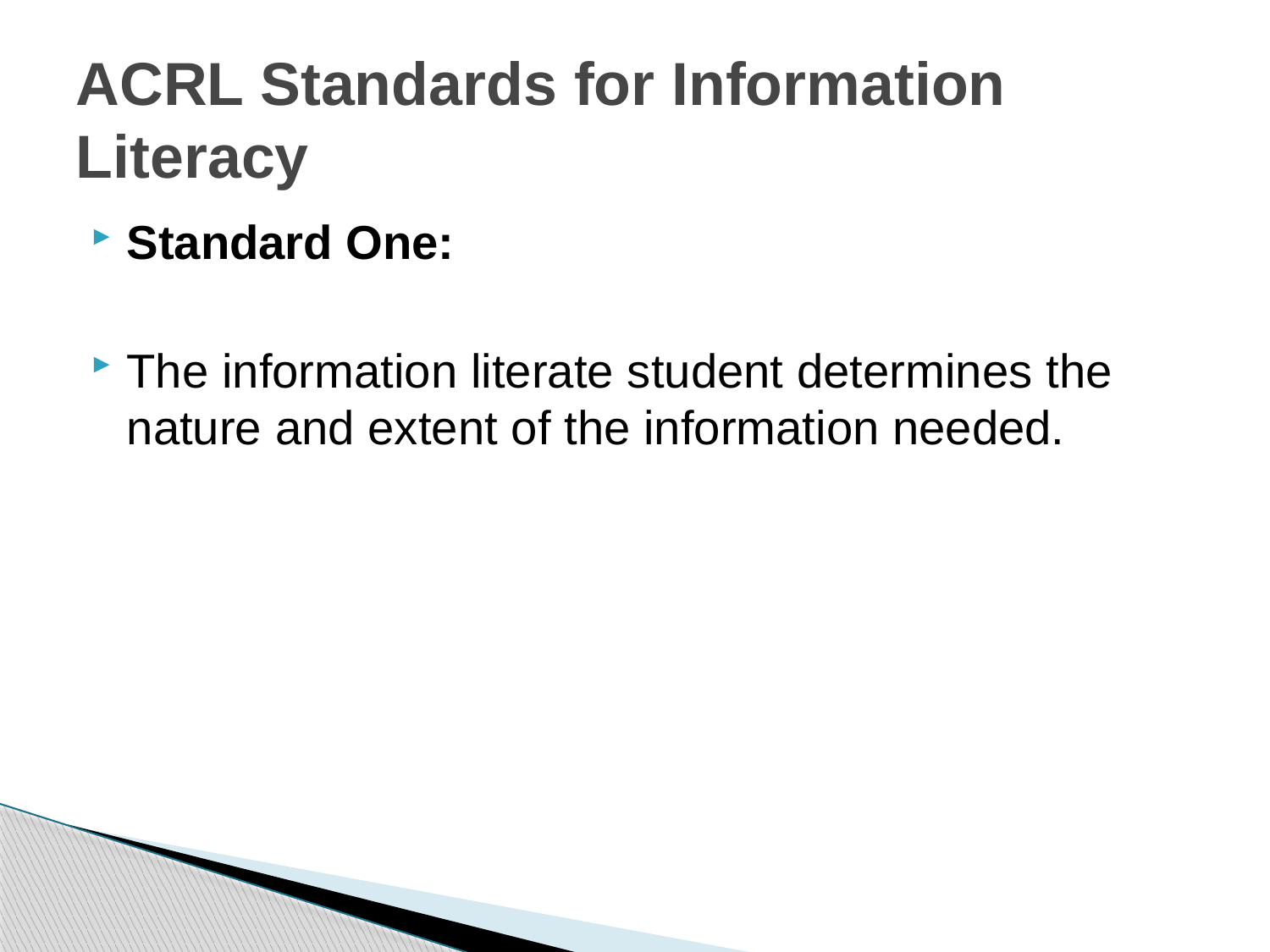

# ACRL Standards for Information Literacy
Standard One:

The information literate student determines the nature and extent of the information needed.